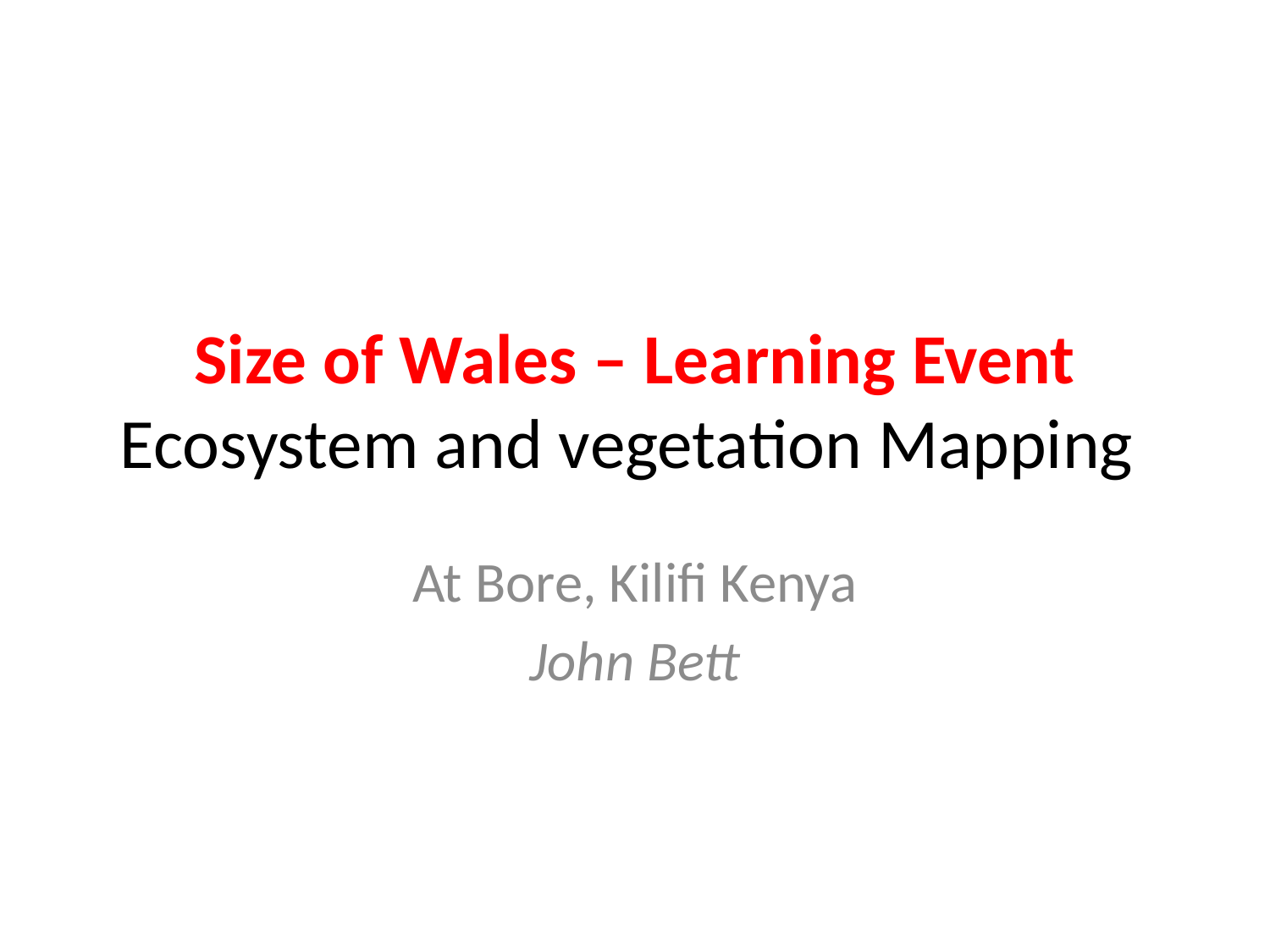

# Size of Wales – Learning Event Ecosystem and vegetation Mapping
At Bore, Kilifi Kenya
John Bett